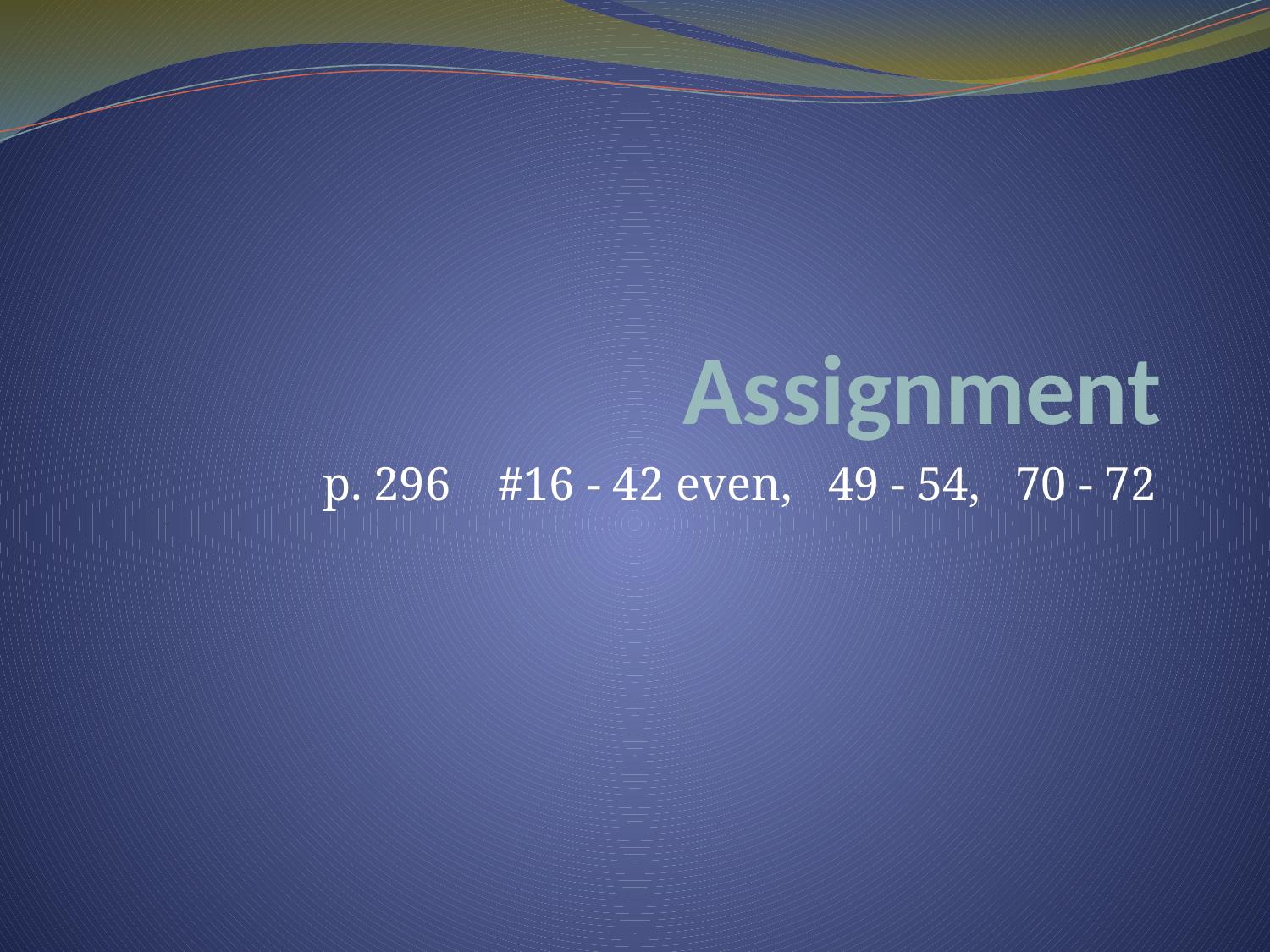

# Assignment
p. 296    #16 - 42 even,   49 - 54,   70 - 72